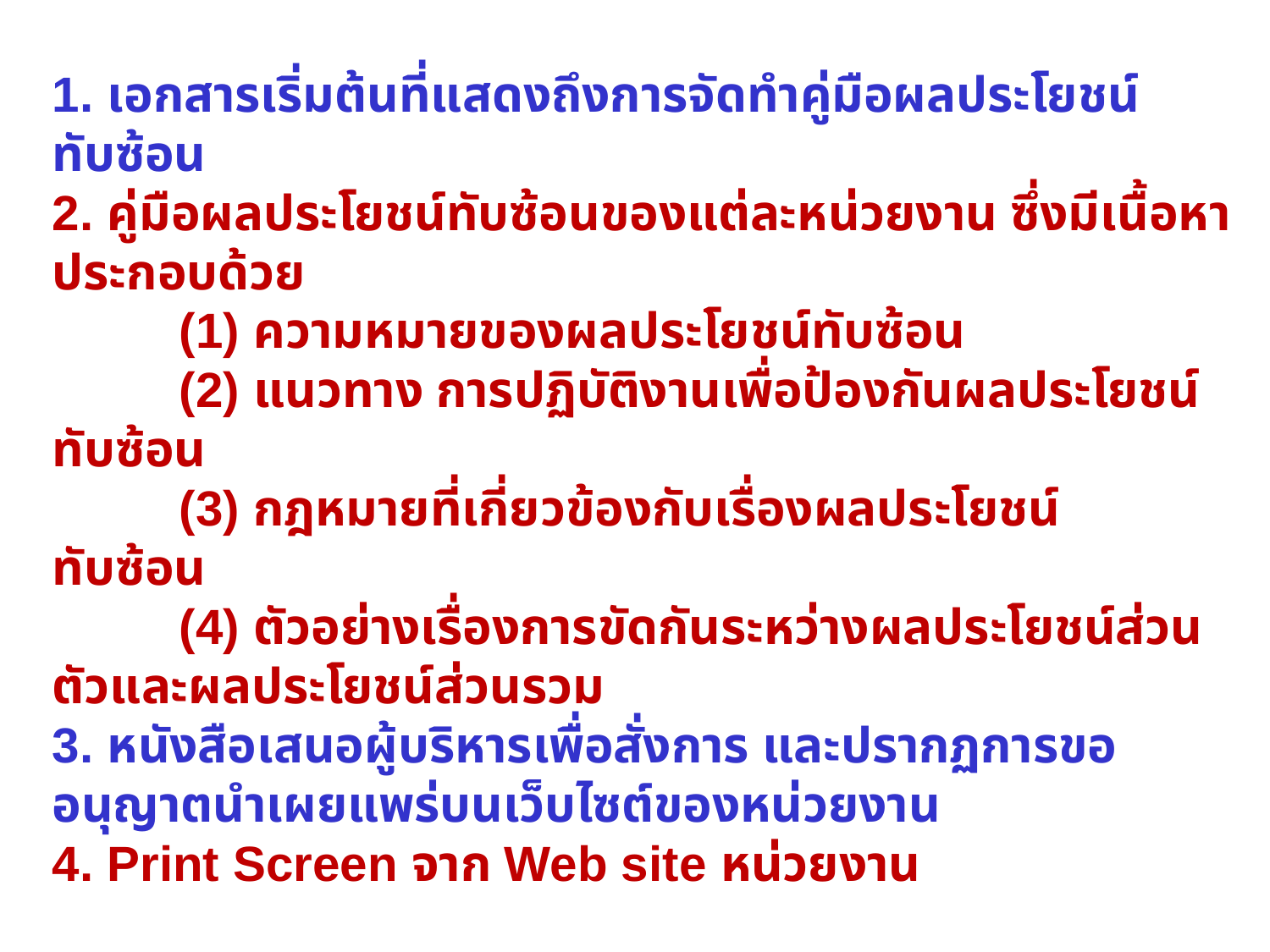

1. เอกสารเริ่มต้นที่แสดงถึงการจัดทำคู่มือผลประโยชน์
ทับซ้อน
2. คู่มือผลประโยชน์ทับซ้อนของแต่ละหน่วยงาน ซึ่งมีเนื้อหาประกอบด้วย
	(1) ความหมายของผลประโยชน์ทับซ้อน
	(2) แนวทาง การปฏิบัติงานเพื่อป้องกันผลประโยชน์ทับซ้อน
	(3) กฎหมายที่เกี่ยวข้องกับเรื่องผลประโยชน์
ทับซ้อน
	(4) ตัวอย่างเรื่องการขัดกันระหว่างผลประโยชน์ส่วนตัวและผลประโยชน์ส่วนรวม
3. หนังสือเสนอผู้บริหารเพื่อสั่งการ และปรากฏการขออนุญาตนำเผยแพร่บนเว็บไซต์ของหน่วยงาน
4. Print Screen จาก Web site หน่วยงาน